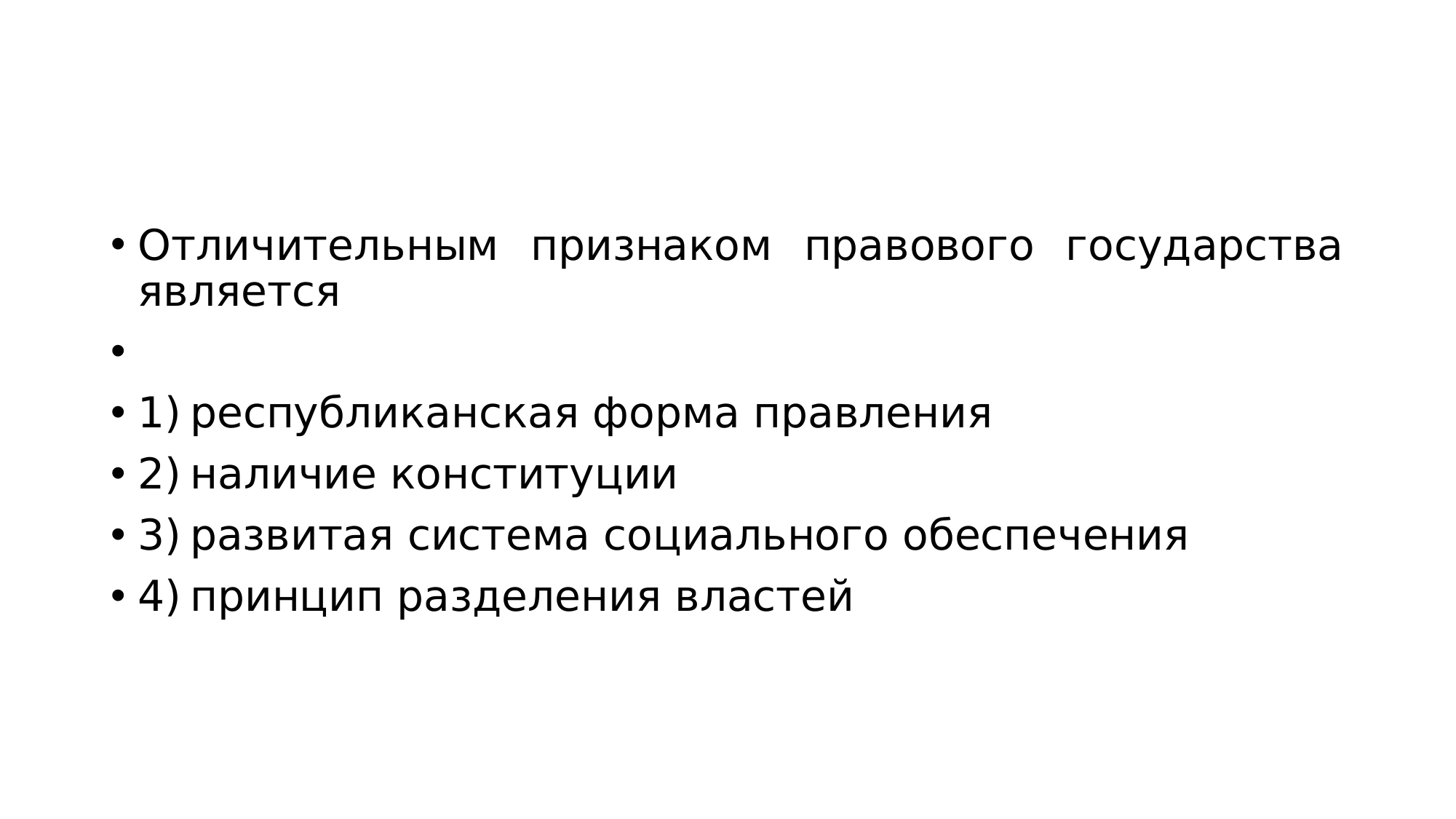

#
Отличительным признаком правового государства является

1) республиканская форма правления
2) наличие конституции
3) развитая система социального обеспечения
4) принцип разделения властей